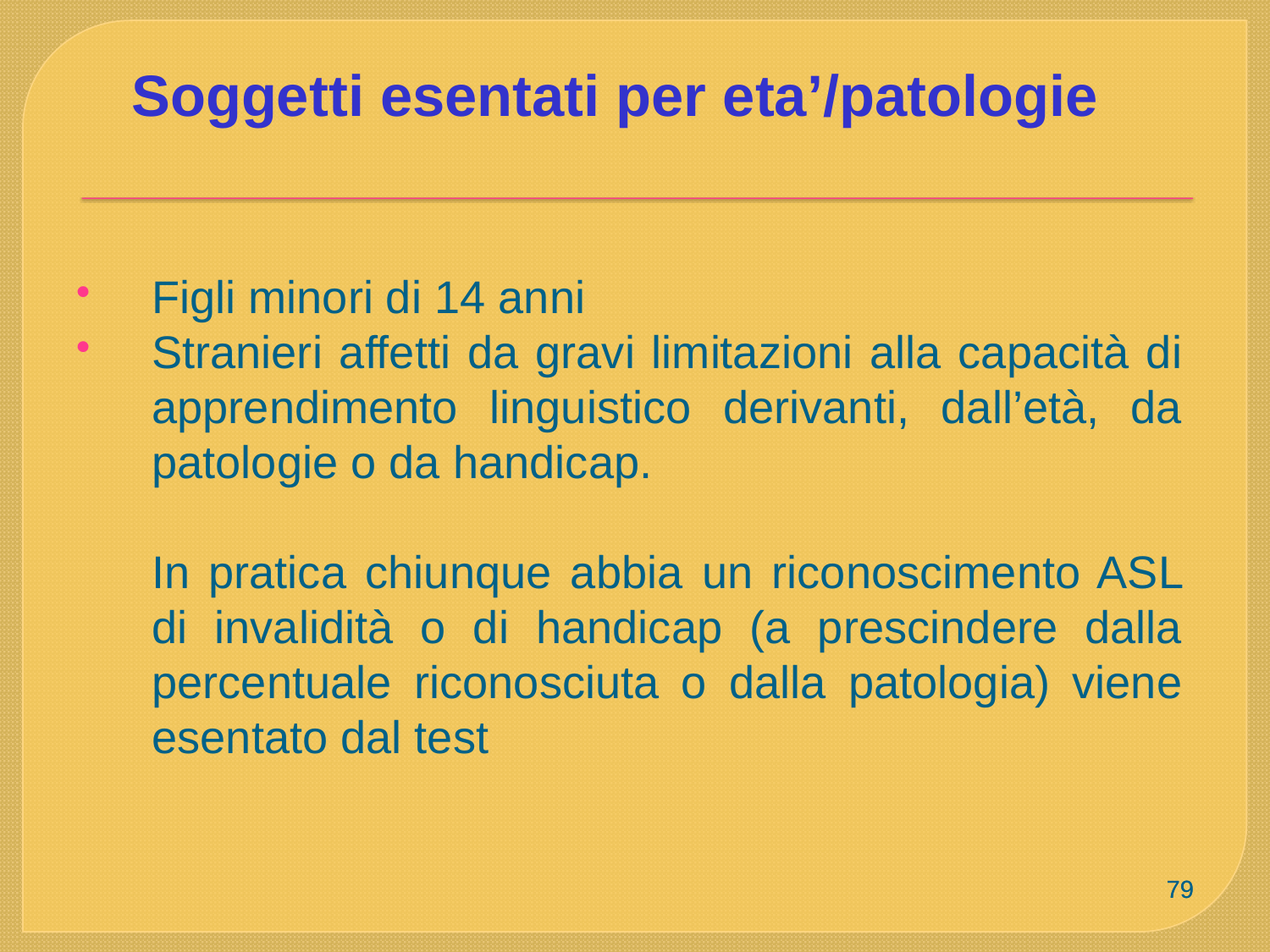

Soggetti esentati per eta’/patologie
Figli minori di 14 anni
Stranieri affetti da gravi limitazioni alla capacità di apprendimento linguistico derivanti, dall’età, da patologie o da handicap.

	In pratica chiunque abbia un riconoscimento ASL di invalidità o di handicap (a prescindere dalla percentuale riconosciuta o dalla patologia) viene esentato dal test

79
79